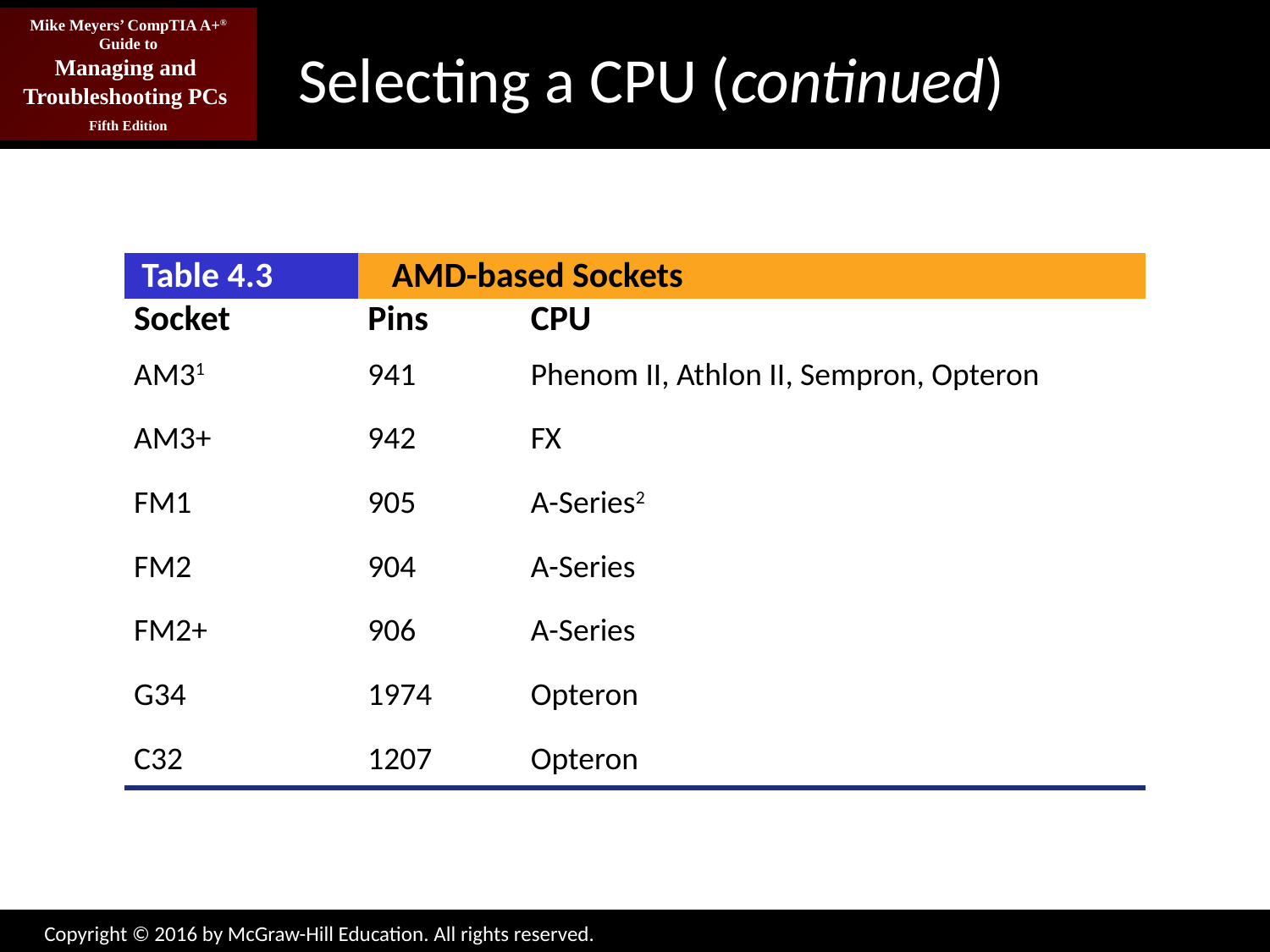

# Selecting a CPU (continued)
| Table 4.3 | AMD-based Sockets |  |
| --- | --- | --- |
| Socket | Pins | CPU |
| AM31 | 941 | Phenom II, Athlon II, Sempron, Opteron |
| AM3+ | 942 | FX |
| FM1 | 905 | A-Series2 |
| FM2 | 904 | A-Series |
| FM2+ | 906 | A-Series |
| G34 | 1974 | Opteron |
| C32 | 1207 | Opteron |